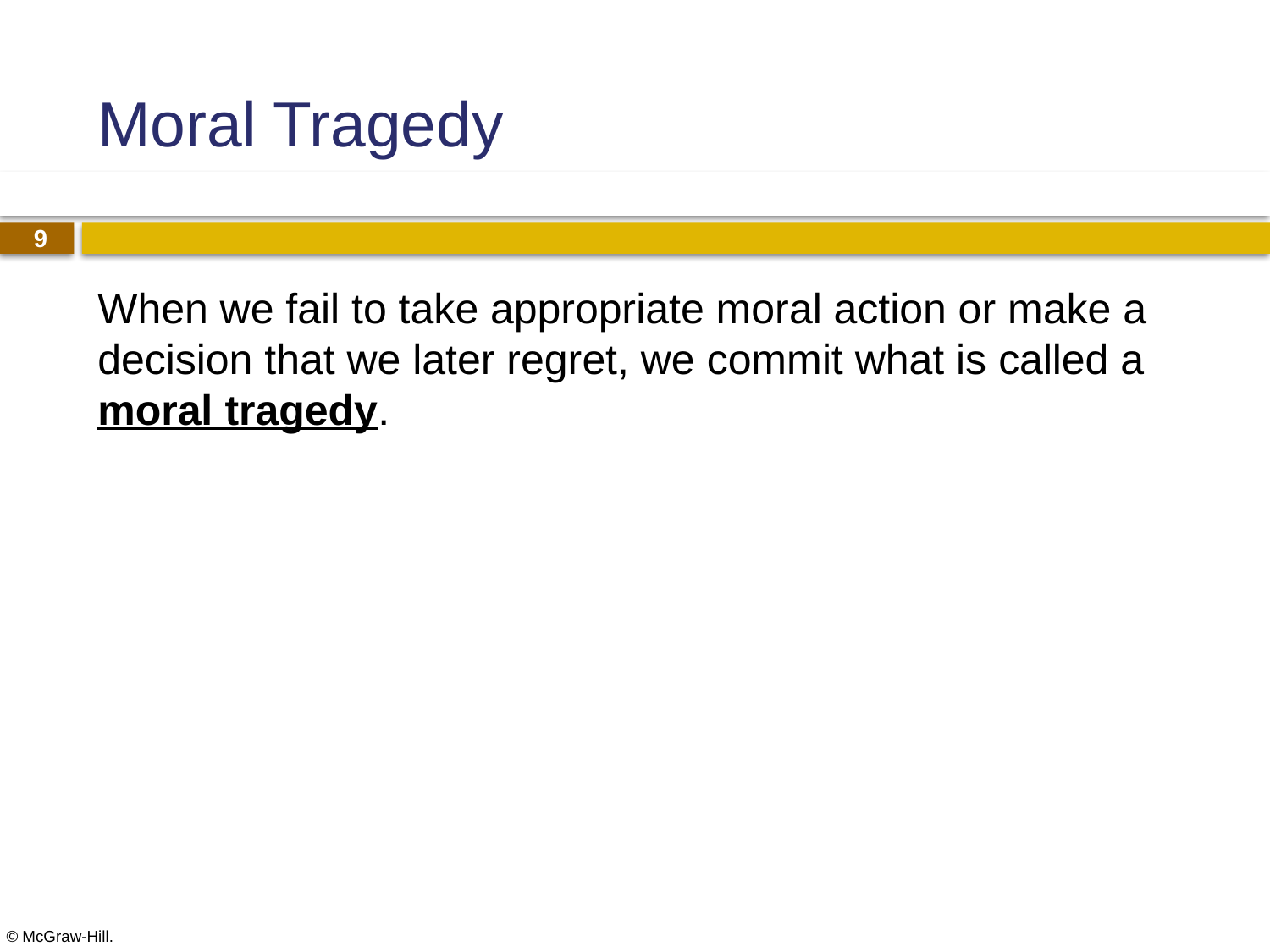

# Moral Tragedy
When we fail to take appropriate moral action or make a decision that we later regret, we commit what is called a moral tragedy.